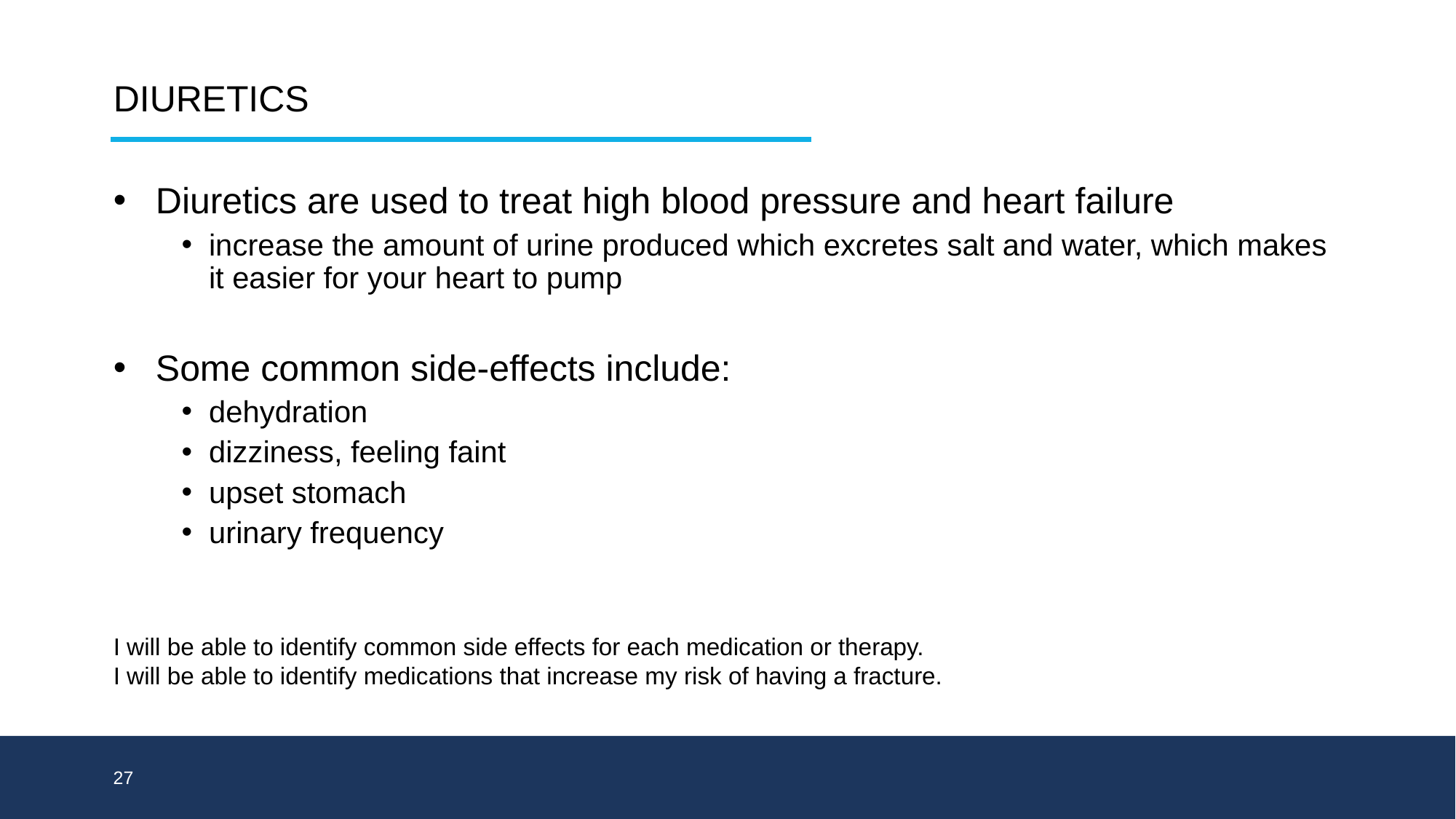

# Diuretics
Diuretics are used to treat high blood pressure and heart failure
increase the amount of urine produced which excretes salt and water, which makes it easier for your heart to pump

Some common side-effects include:
dehydration
dizziness, feeling faint
upset stomach
urinary frequency

I will be able to identify common side effects for each medication or therapy.
I will be able to identify medications that increase my risk of having a fracture.